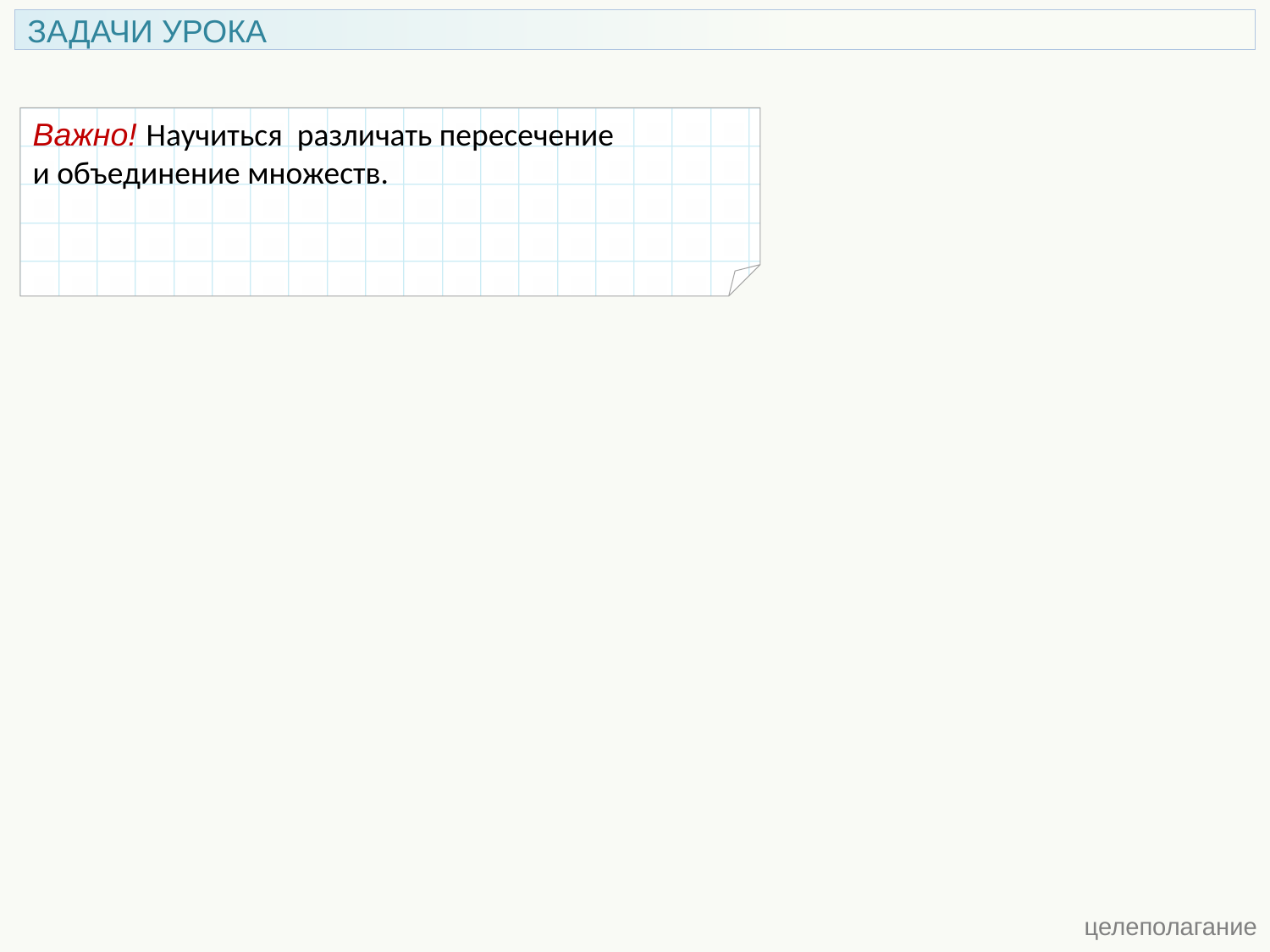

ЗАДАЧИ УРОКА

Важно! Научиться  различать пересечение
и объединение множеств.
  целеполагание